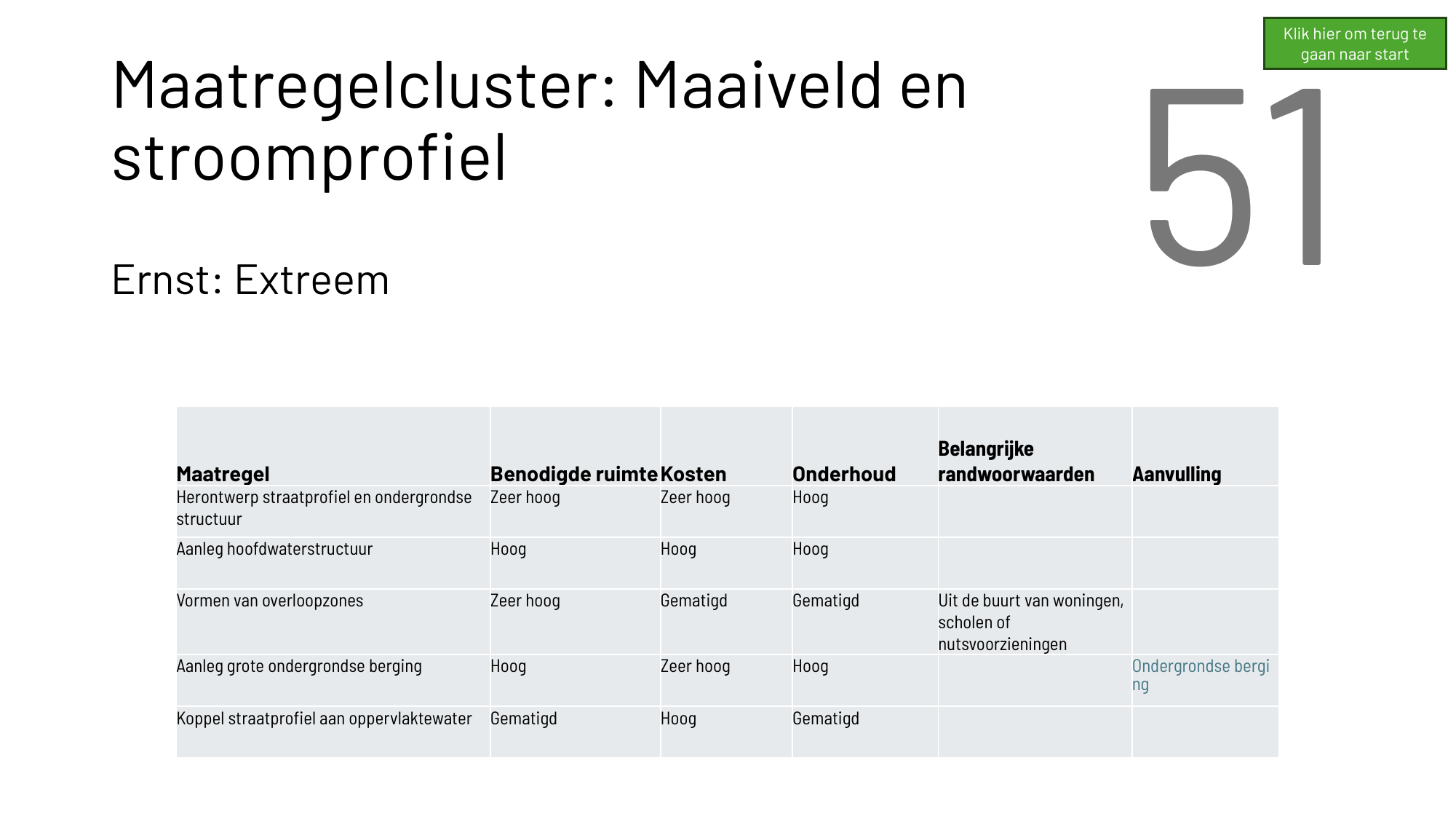

Klik hier om terug te gaan naar start
# Maatregelcluster: Maaiveld en stroomprofiel
51
Ernst: Extreem
| Maatregel | Benodigde ruimte | Kosten | Onderhoud | Belangrijke randwoorwaarden | Aanvulling |
| --- | --- | --- | --- | --- | --- |
| Herontwerp straatprofiel en ondergrondse structuur | Zeer hoog | Zeer hoog | Hoog |  |  |
| Aanleg hoofdwaterstructuur | Hoog | Hoog | Hoog |  |  |
| Vormen van overloopzones | Zeer hoog | Gematigd | Gematigd | Uit de buurt van woningen, scholen of nutsvoorzieningen |  |
| Aanleg grote ondergrondse berging | Hoog | Zeer hoog | Hoog |  | Ondergrondse berging |
| Koppel straatprofiel aan oppervlaktewater | Gematigd | Hoog | Gematigd |  |  |